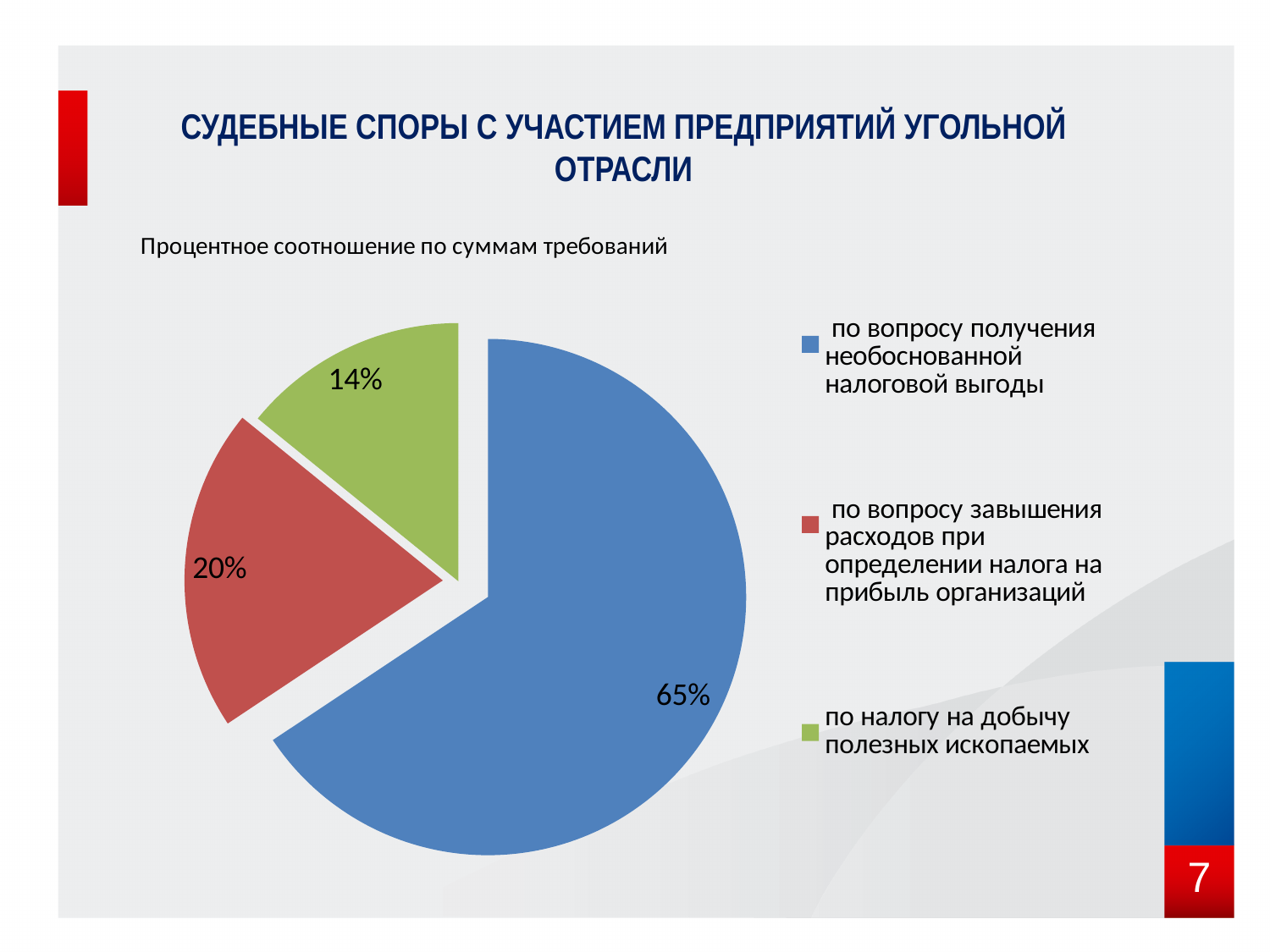

# судебные споры с участием предприятий угольной отрасли

### Chart: Процентное соотношение по суммам требований

| Category | сумма требований  (тыс. руб.) |
|---|---|
|  по вопросу получения необоснованной налоговой выгоды | 0.65 |
|  по вопросу завышения расходов при определении налога на прибыль организаций | 0.2 |
| по налогу на добычу полезных ископаемых | 0.14 |
7